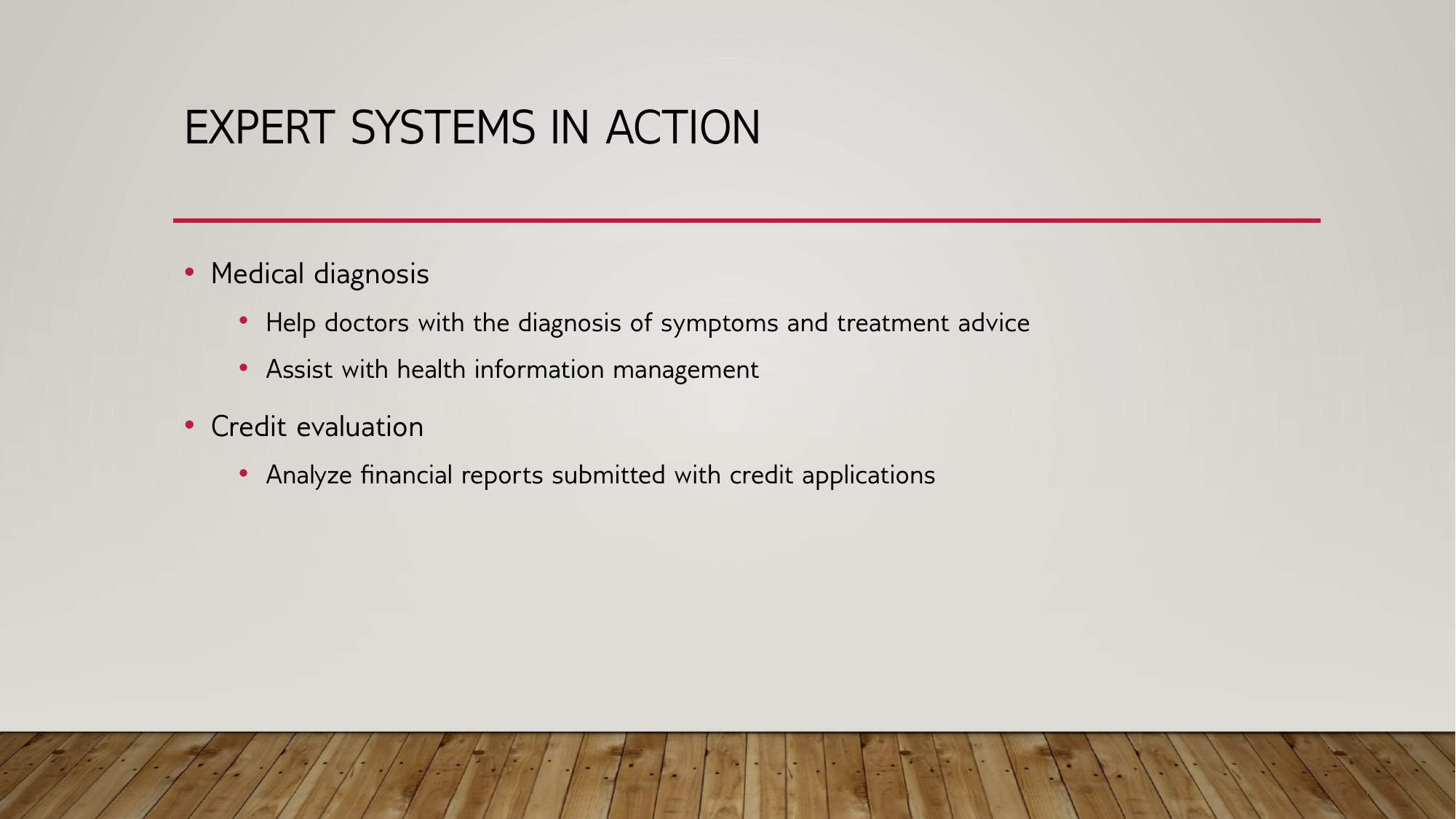

# Expert systems in action
Medical diagnosis
Help doctors with the diagnosis of symptoms and treatment advice
Assist with health information management
Credit evaluation
Analyze financial reports submitted with credit applications